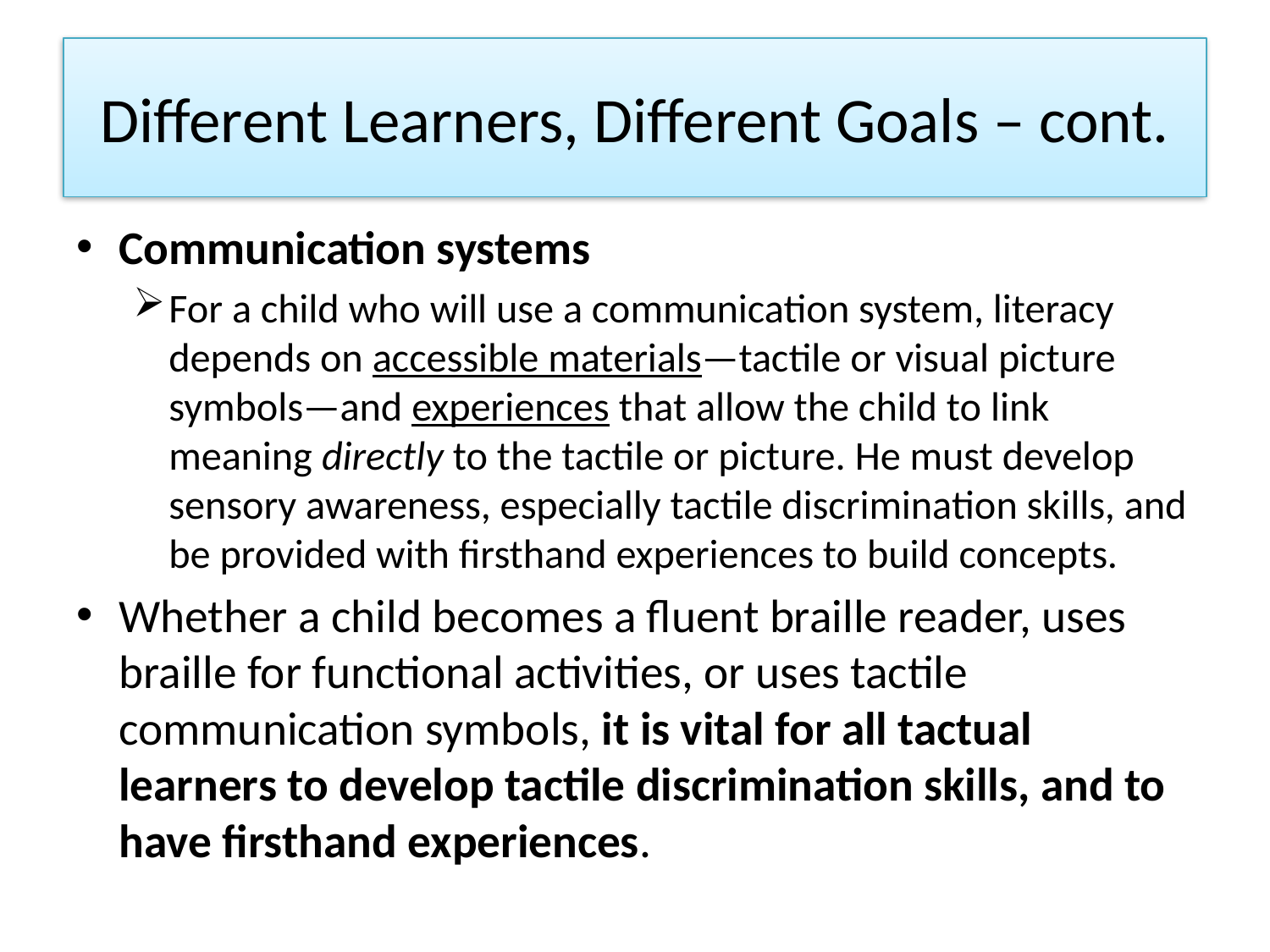

# Different Learners, Different Goals – cont.
Communication systems
For a child who will use a communication system, literacy depends on accessible materials—tactile or visual picture symbols—and experiences that allow the child to link meaning directly to the tactile or picture. He must develop sensory awareness, especially tactile discrimination skills, and be provided with firsthand experiences to build concepts.
Whether a child becomes a fluent braille reader, uses braille for functional activities, or uses tactile communication symbols, it is vital for all tactual learners to develop tactile discrimination skills, and to have firsthand experiences.